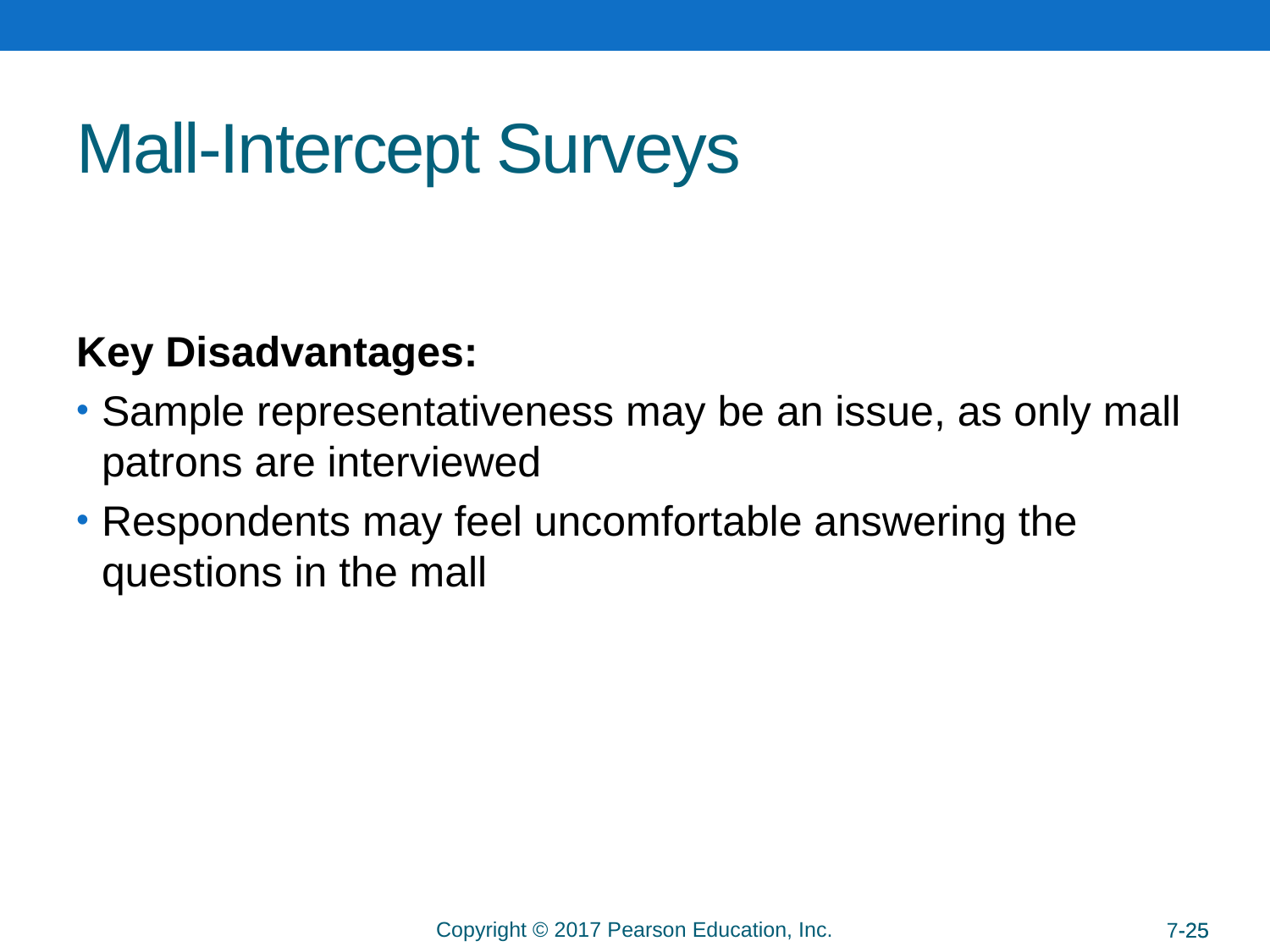

# Mall-Intercept Surveys
Key Disadvantages:
Sample representativeness may be an issue, as only mall patrons are interviewed
Respondents may feel uncomfortable answering the questions in the mall